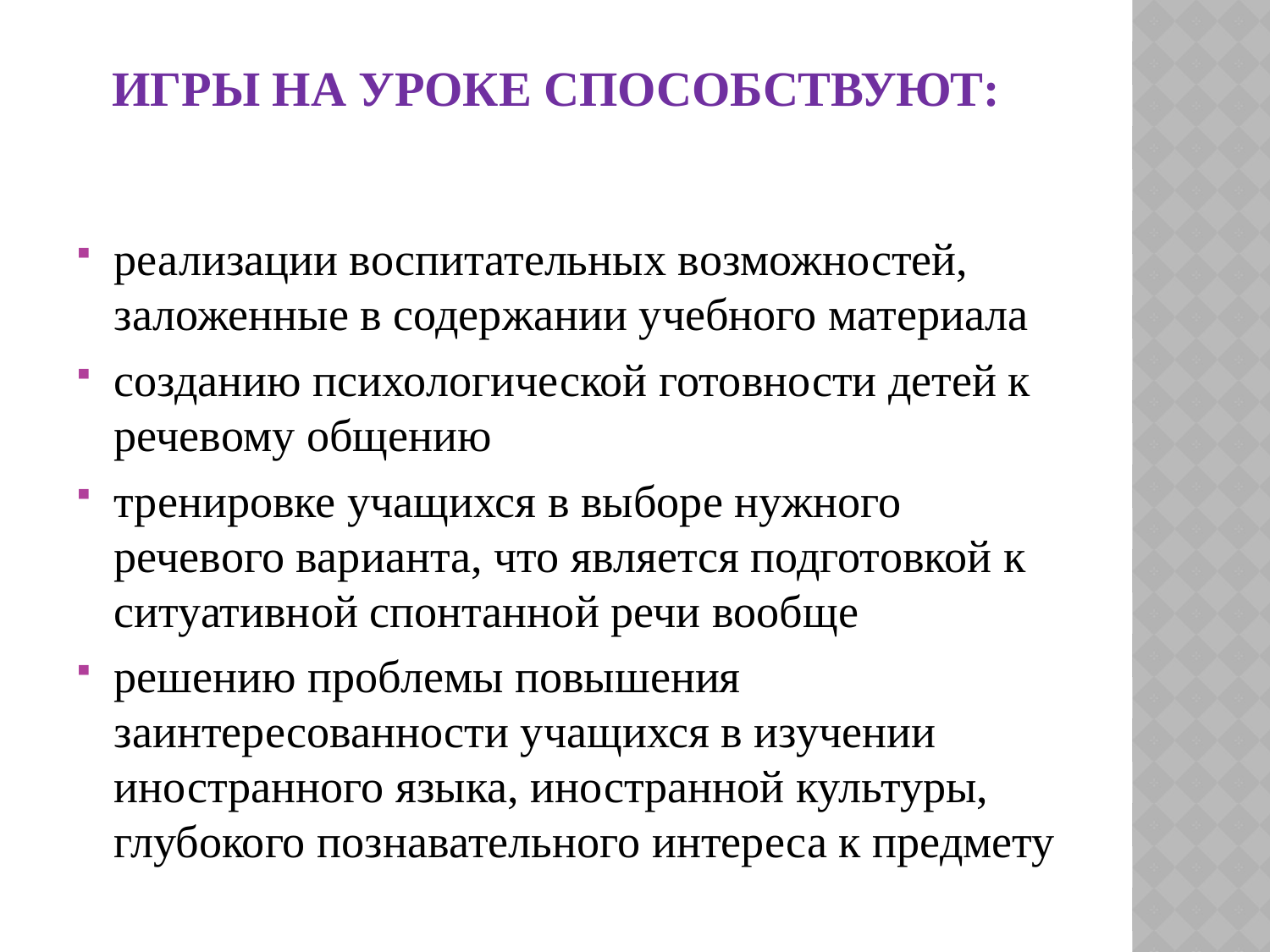

# Игры на уроке способствуют:
реализации воспитательных возможностей, заложенные в содержании учебного материала
созданию психологической готовности детей к речевому общению
тренировке учащихся в выборе нужного речевого варианта, что является подготовкой к ситуативной спонтанной речи вообще
решению проблемы повышения заинтересованности учащихся в изучении иностранного языка, иностранной культуры, глубокого познавательного интереса к предмету